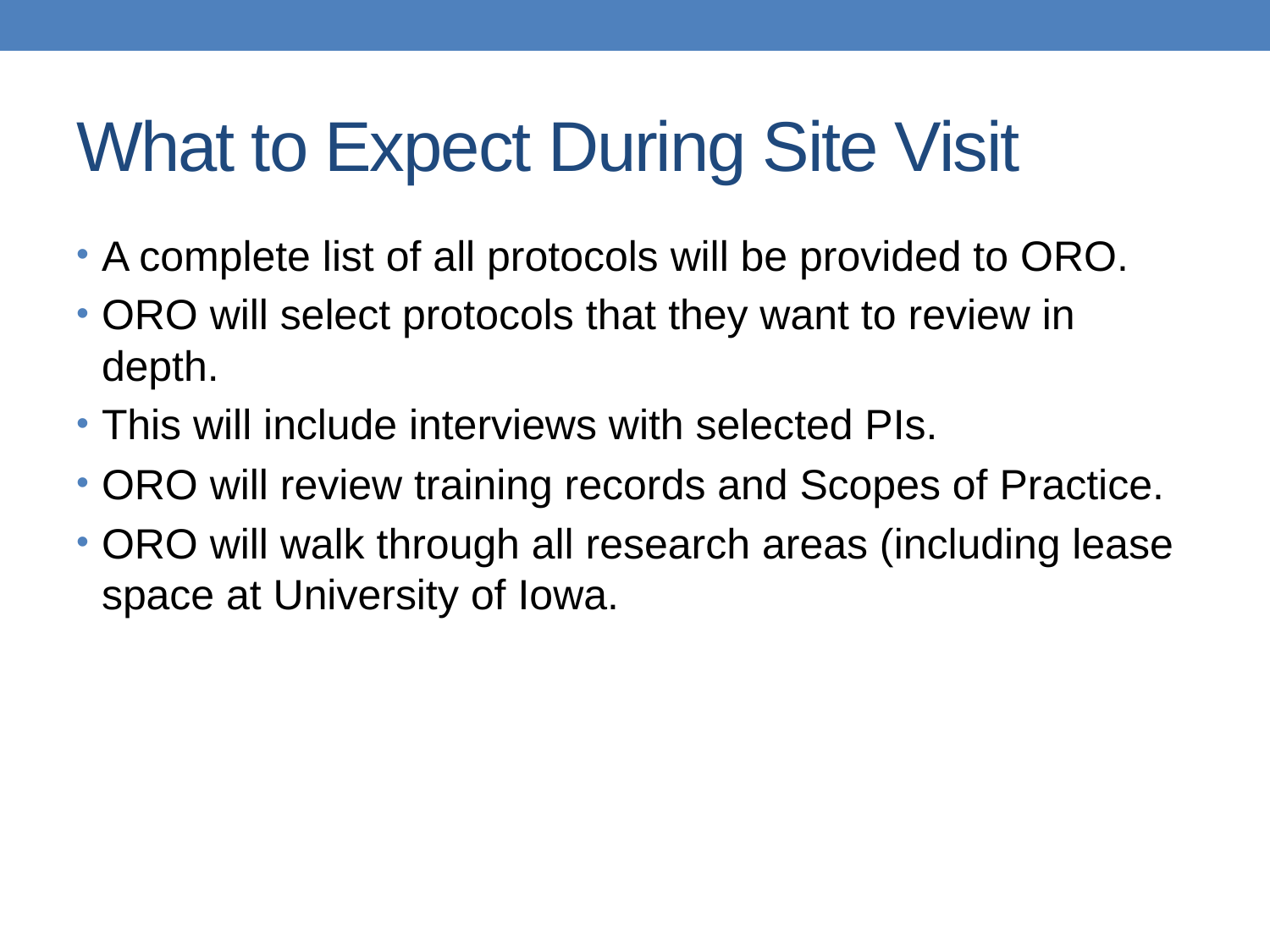

# What to Expect During Site Visit
A complete list of all protocols will be provided to ORO.
ORO will select protocols that they want to review in depth.
This will include interviews with selected PIs.
ORO will review training records and Scopes of Practice.
ORO will walk through all research areas (including lease space at University of Iowa.